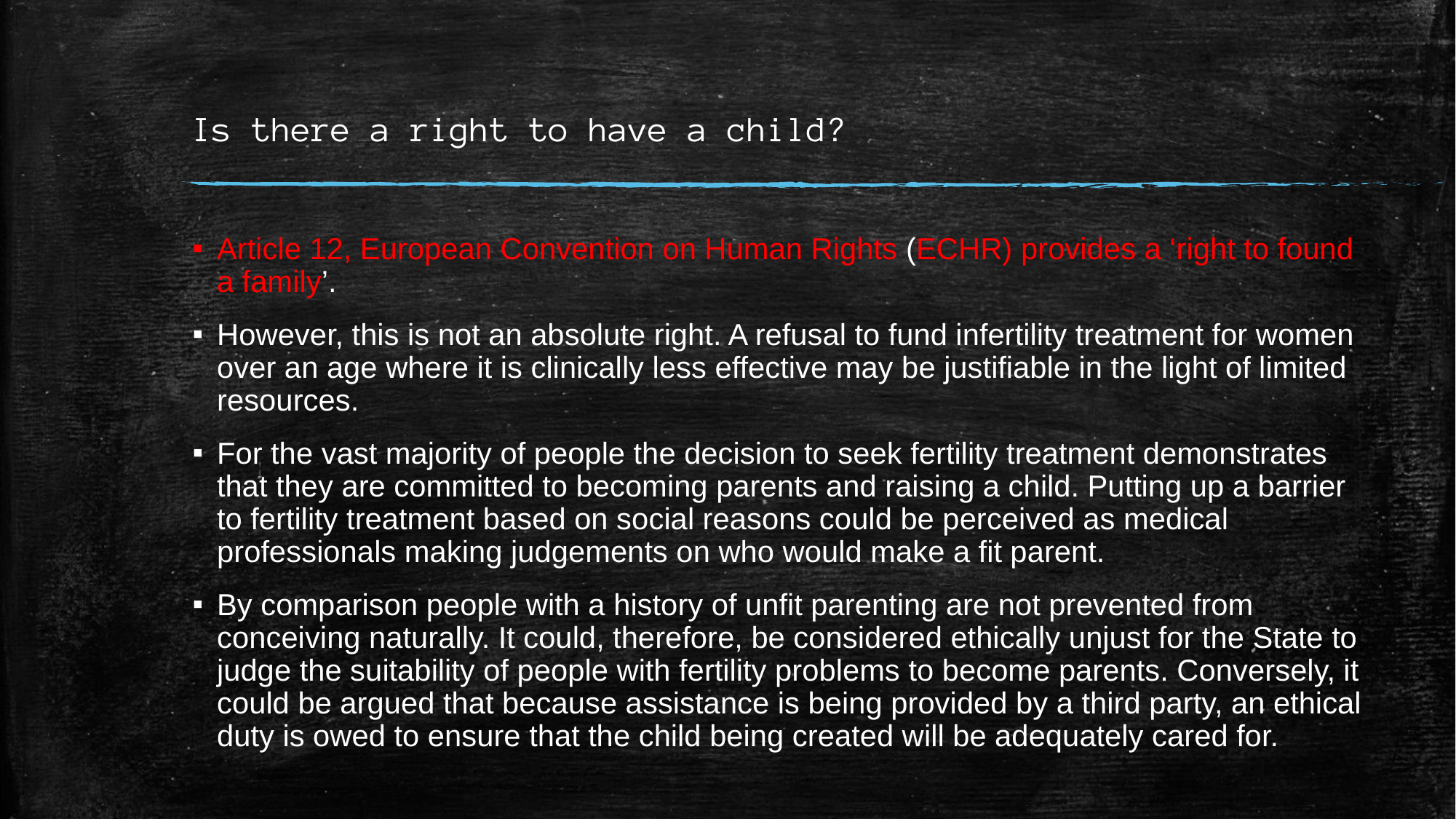

# Is there a right to have a child?
Article 12, European Convention on Human Rights (ECHR) provides a ‘right to found a family’.
However, this is not an absolute right. A refusal to fund infertility treatment for women over an age where it is clinically less effective may be justifiable in the light of limited resources.
For the vast majority of people the decision to seek fertility treatment demonstrates that they are committed to becoming parents and raising a child. Putting up a barrier to fertility treatment based on social reasons could be perceived as medical professionals making judgements on who would make a fit parent.
By comparison people with a history of unfit parenting are not prevented from conceiving naturally. It could, therefore, be considered ethically unjust for the State to judge the suitability of people with fertility problems to become parents. Conversely, it could be argued that because assistance is being provided by a third party, an ethical duty is owed to ensure that the child being created will be adequately cared for.